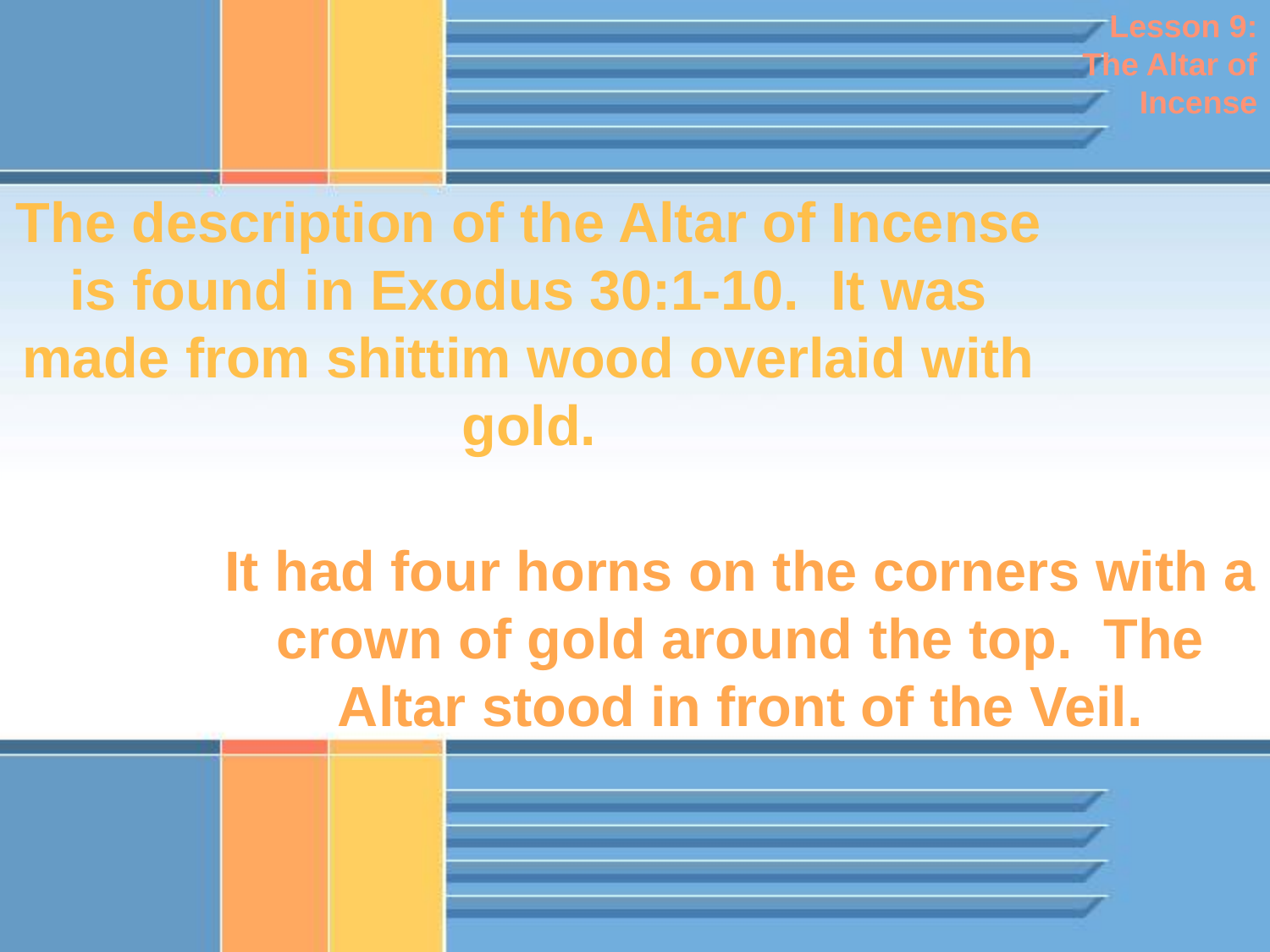

Lesson 9: The Altar of Incense
The description of the Altar of Incense is found in Exodus 30:1-10.  It was made from shittim wood overlaid with gold.
It had four horns on the corners with a crown of gold around the top.  The Altar stood in front of the Veil.